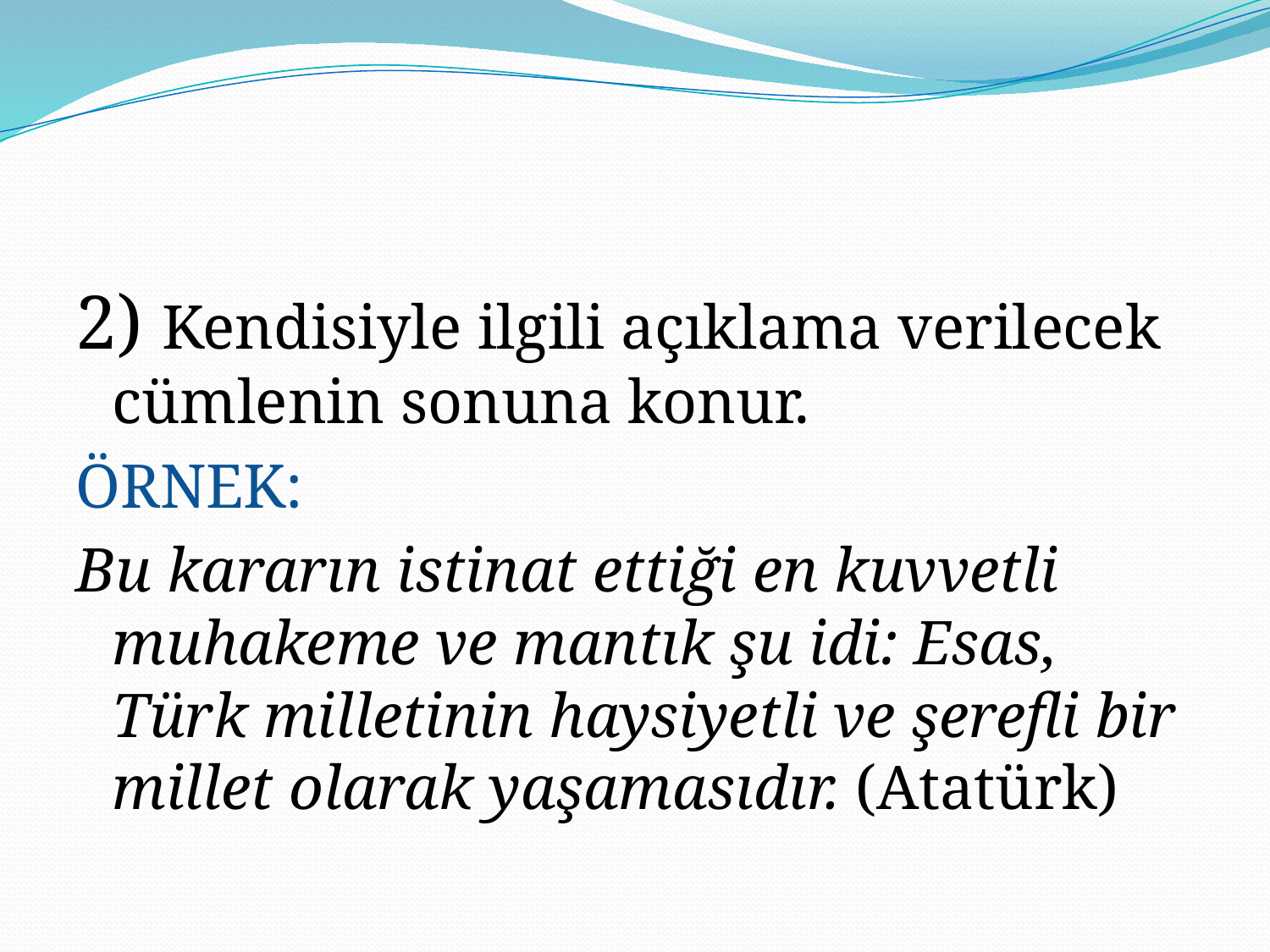

#
2) Kendisiyle ilgili açıklama verilecek cümlenin sonuna konur.
ÖRNEK:
Bu kararın istinat ettiği en kuvvetli muhakeme ve mantık şu idi: Esas, Türk milletinin haysiyetli ve şerefli bir millet olarak yaşamasıdır. (Atatürk)